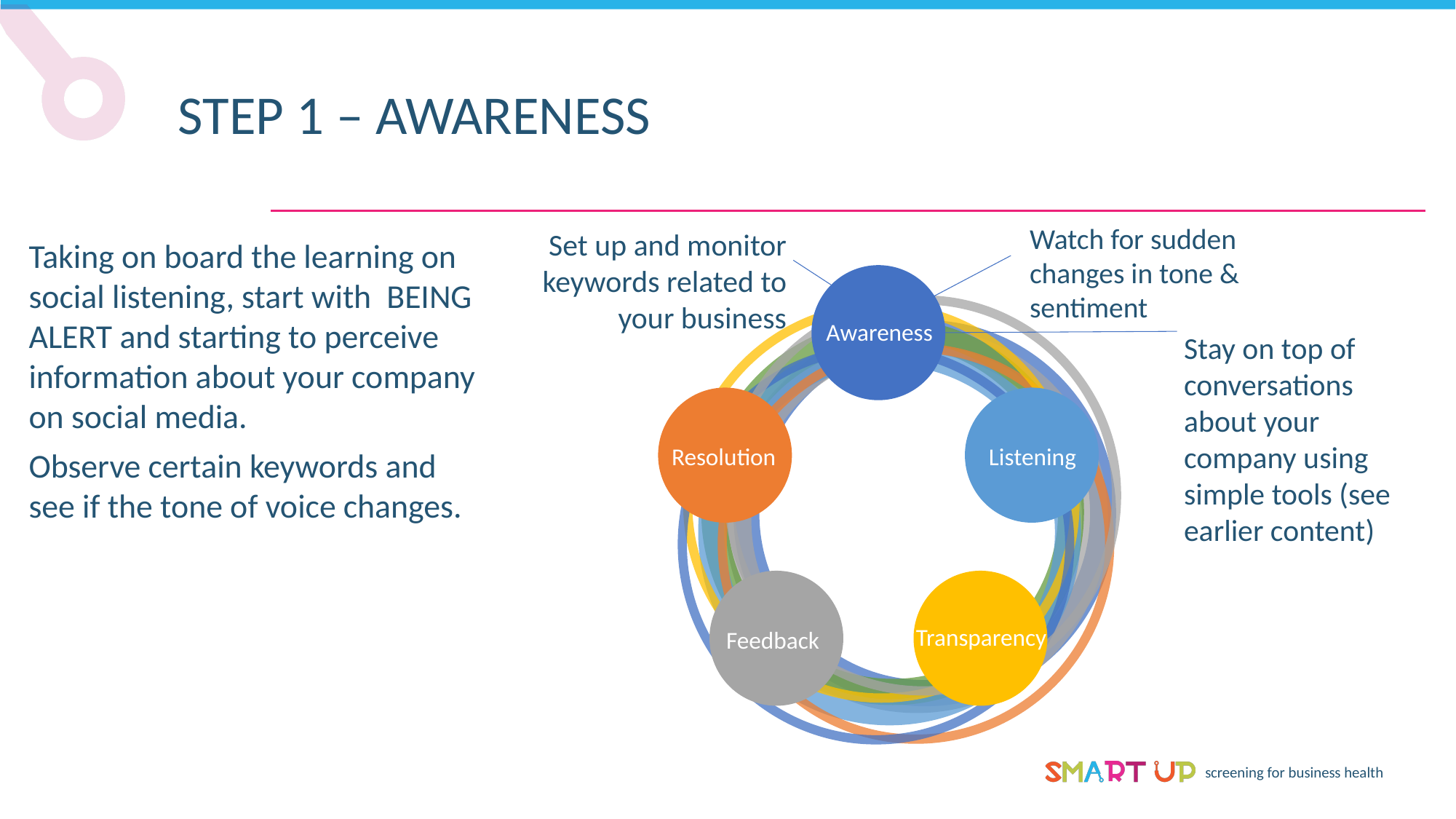

STEP 1 – AWARENESS
Watch for sudden changes in tone & sentiment
Set up and monitor keywords related to your business
Taking on board the learning on social listening, start with  BEING ALERT and starting to perceive information about your company on social media.
Observe certain keywords and see if the tone of voice changes.

Awareness
Stay on top of conversations about your company using simple tools (see earlier content)

Resolution
Listening

Transparency
Feedback